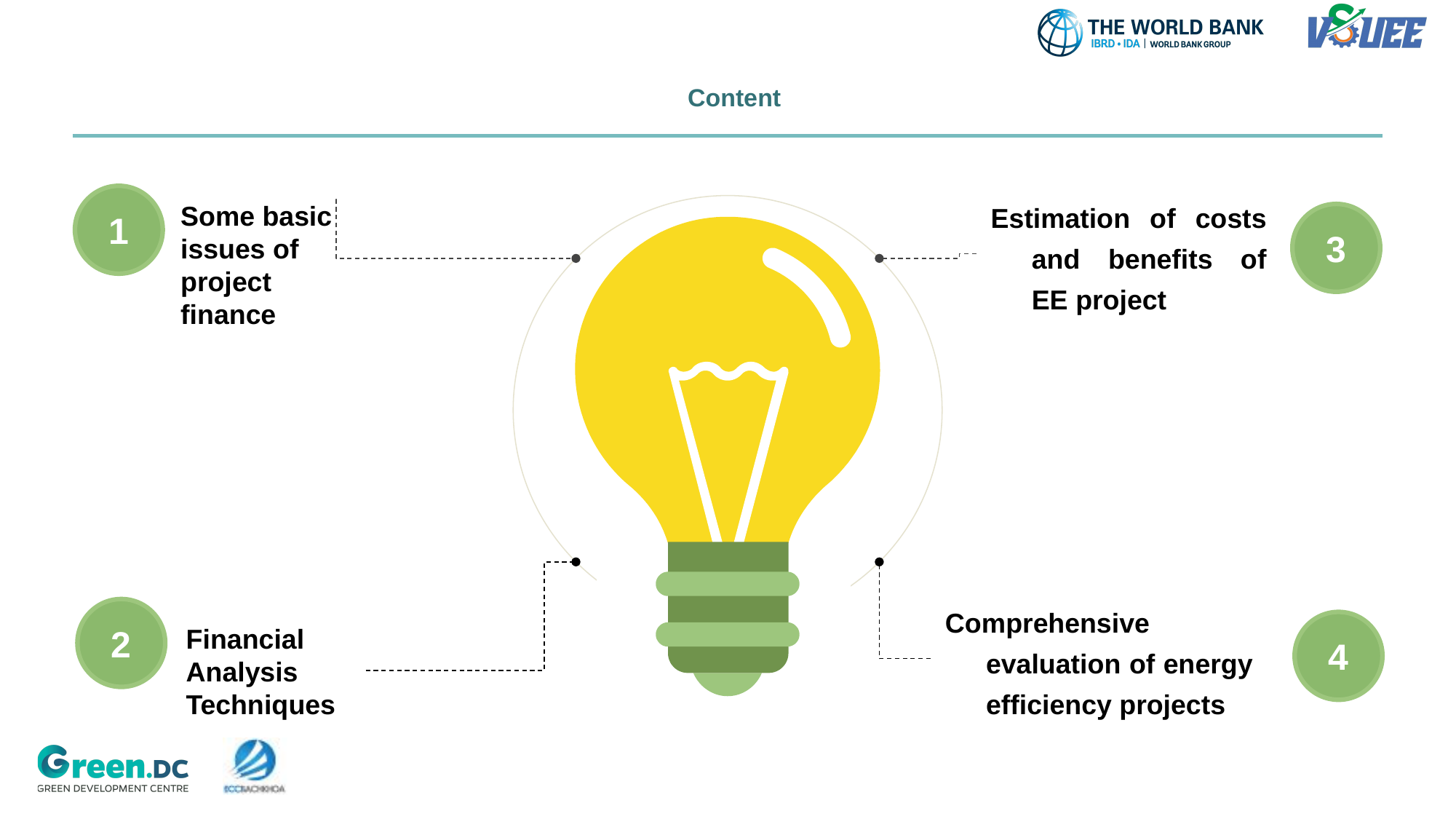

# Content
Some basic issues of project finance
1

3
Estimation of costs and benefits of EE project

2
Financial Analysis Techniques

4
Comprehensive evaluation of energy efficiency projects